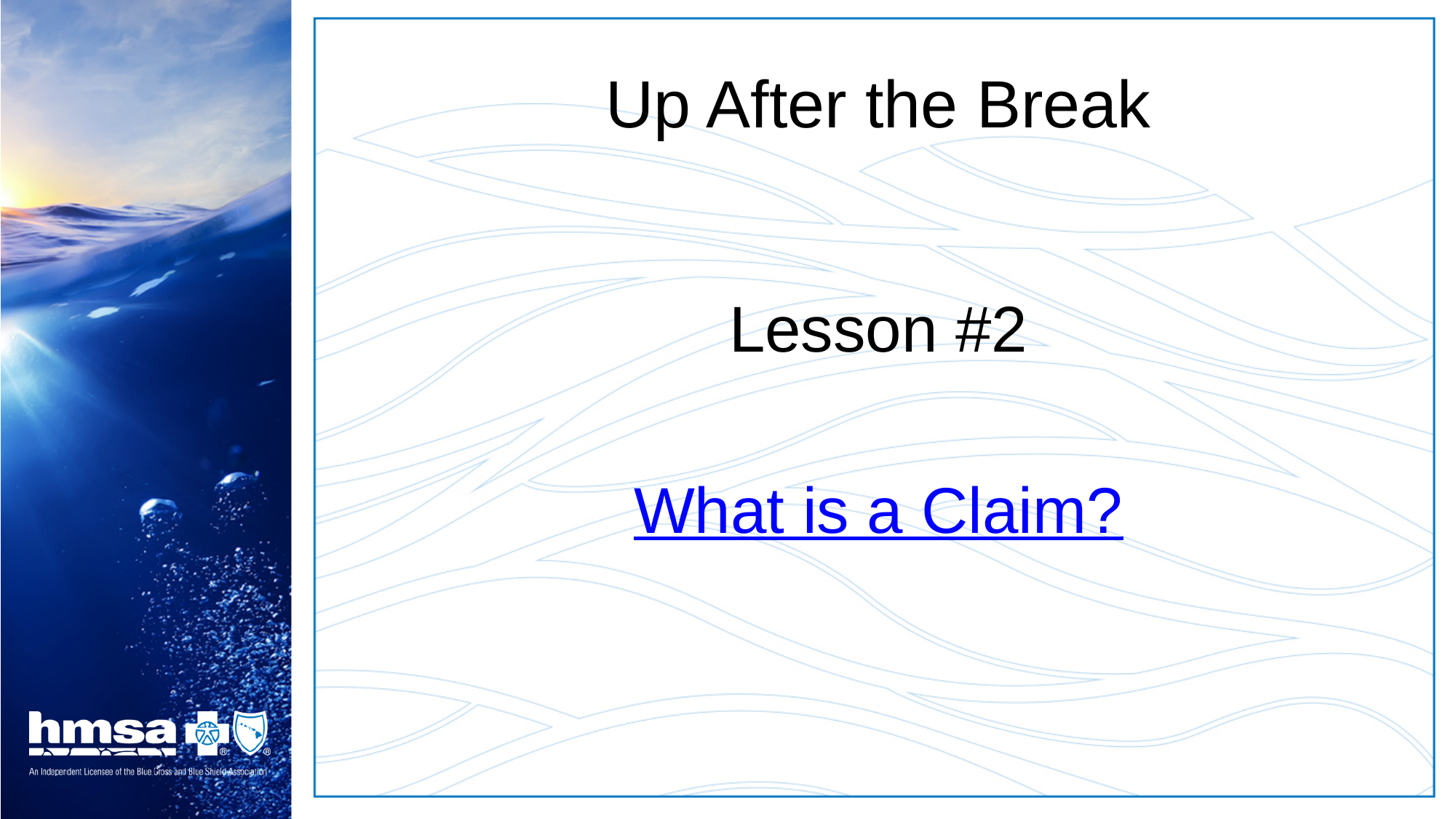

# Up After the Break

Lesson #2

What is a Claim?